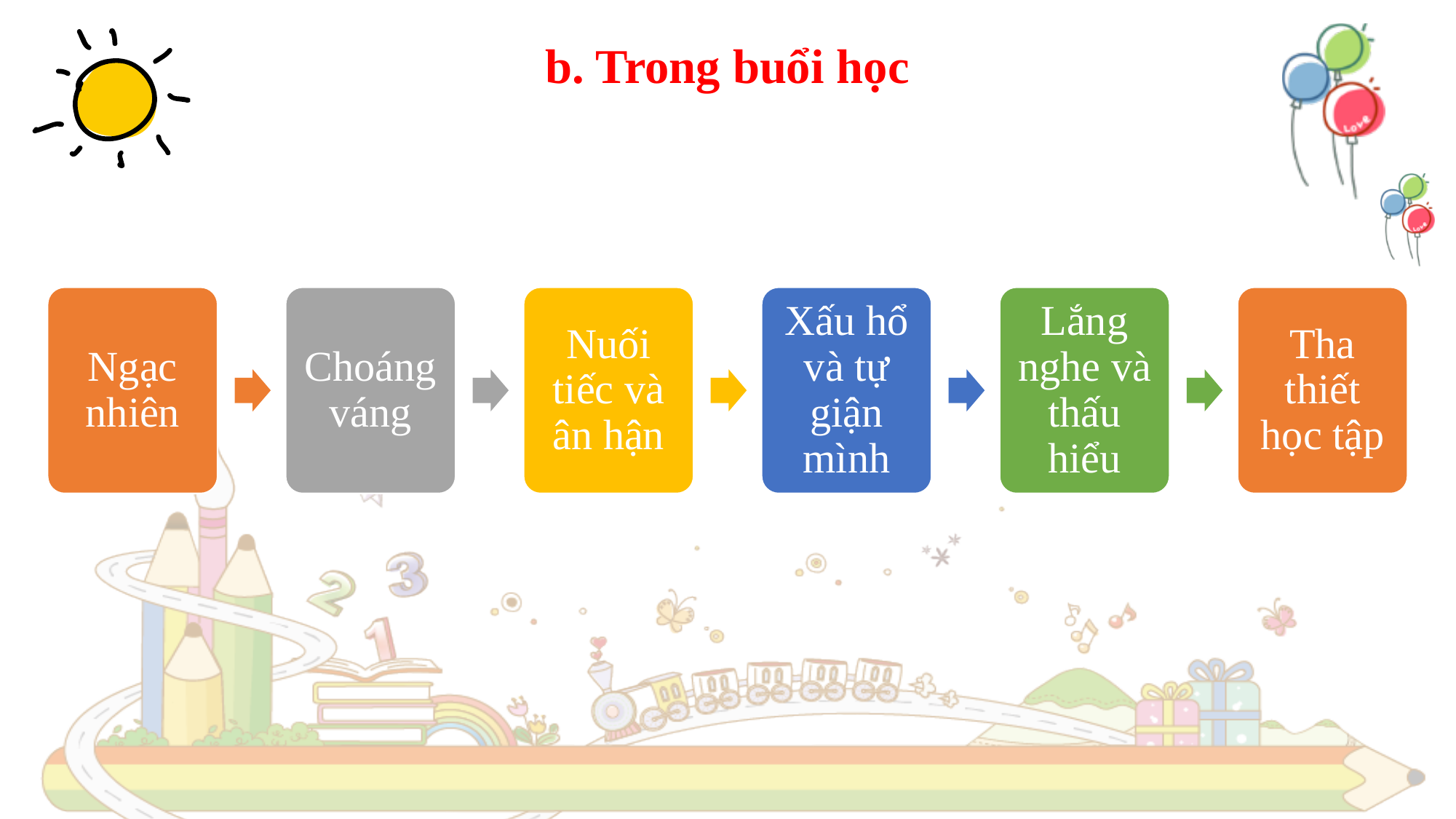

b. Trong buổi học
Ngạc nhiên
Choáng váng
Nuối tiếc và ân hận
Xấu hổ và tự giận mình
Lắng nghe và thấu hiểu
Tha thiết học tập